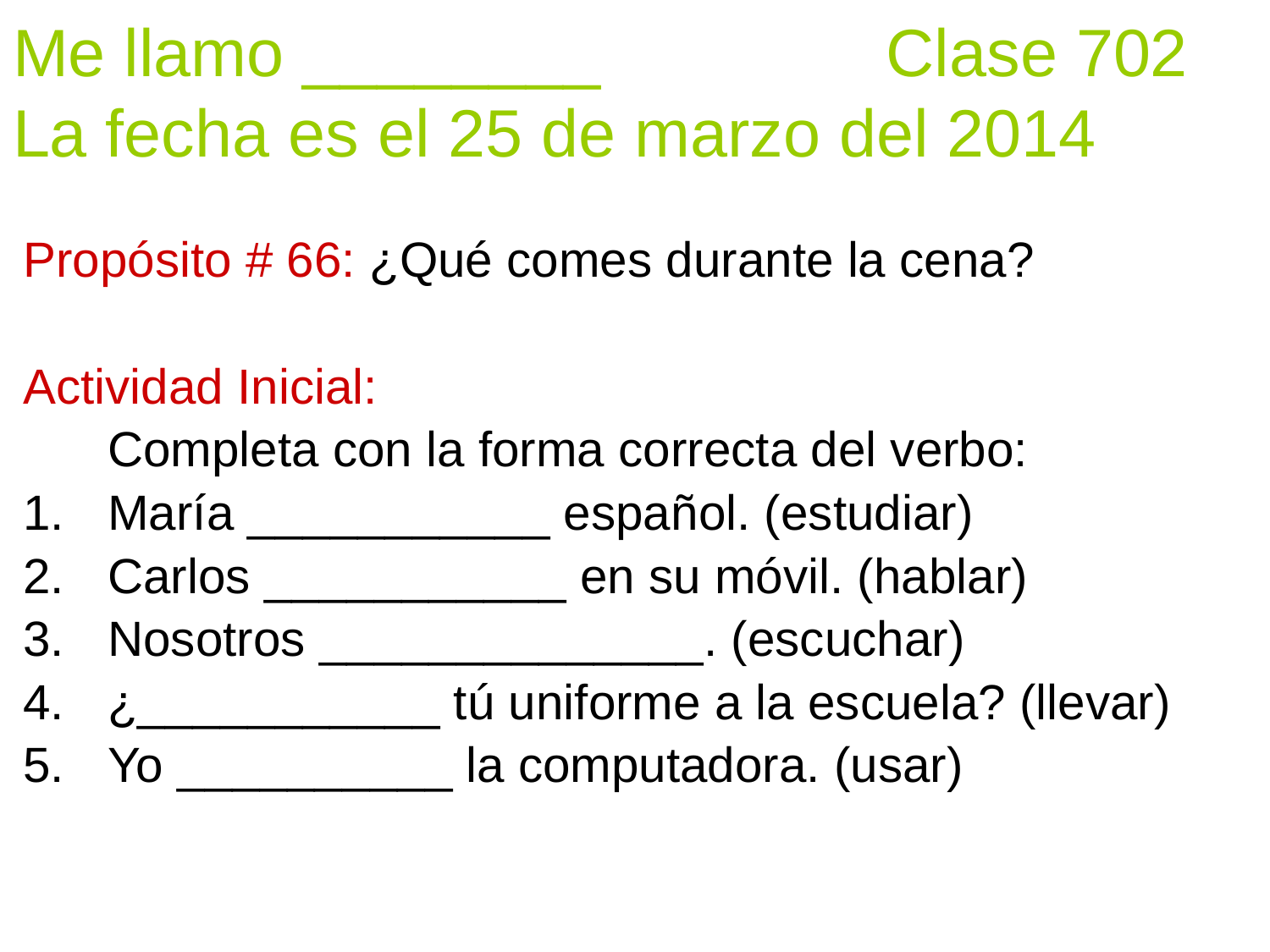

# Me llamo ________		      Clase 702  La fecha es el 25 de marzo del 2014
Propósito # 66: ¿Qué comes durante la cena?

Actividad Inicial:
	Completa con la forma correcta del verbo:
María ___________ español. (estudiar)
Carlos ___________ en su móvil. (hablar)
Nosotros ______________. (escuchar)
¿___________ tú uniforme a la escuela? (llevar)
Yo __________ la computadora. (usar)